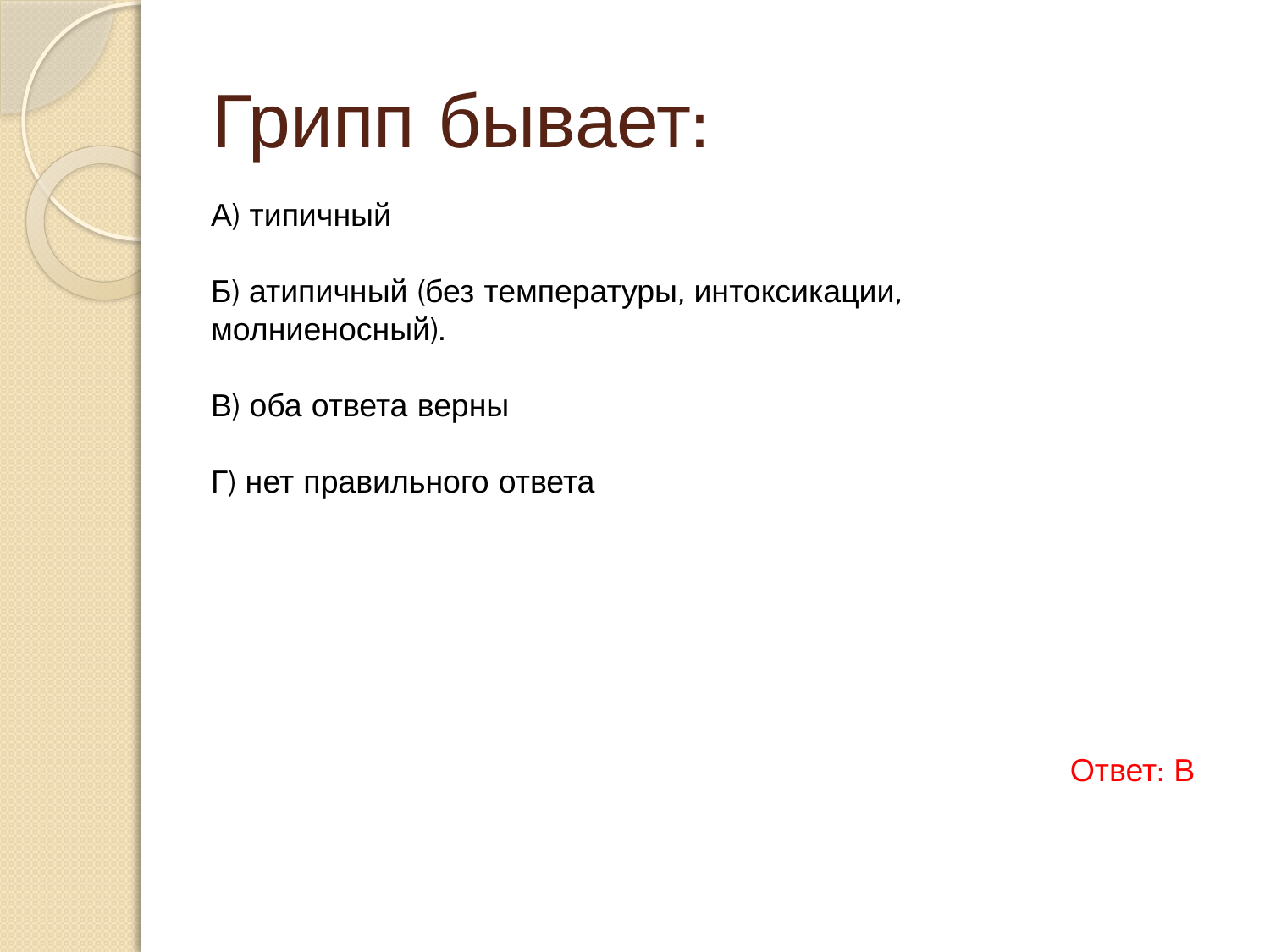

# Грипп бывает:
А) типичный

Б) атипичный (без температуры, интоксикации, молниеносный).

В) оба ответа верны

Г) нет правильного ответа
Ответ: В